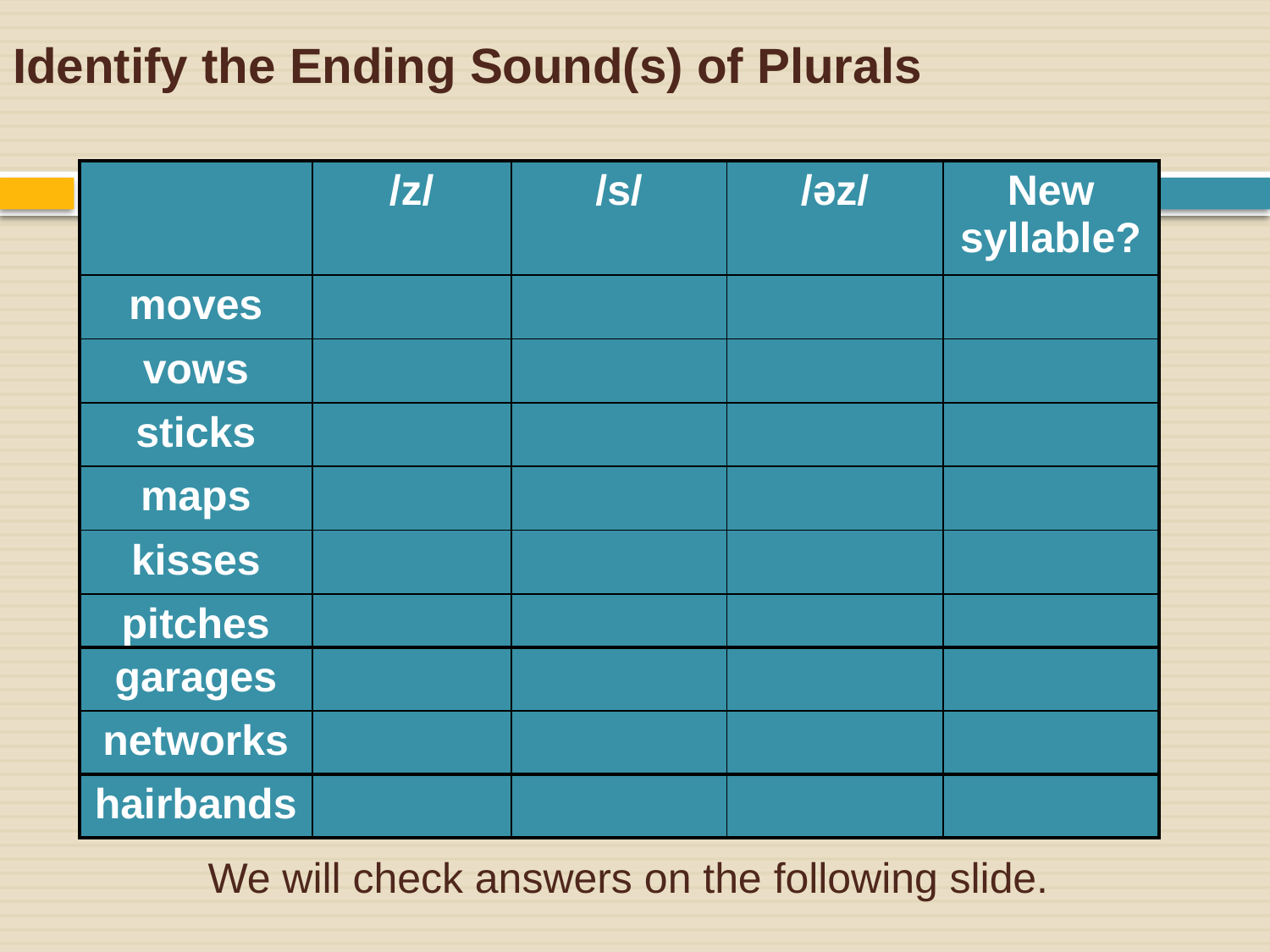

# Identify the Ending Sound(s) of Plurals
|  | /z/ | /s/ | /əz/ | New syllable? |
| --- | --- | --- | --- | --- |
| moves |  |  |  |  |
| vows |  |  |  |  |
| sticks |  |  |  |  |
| maps |  |  |  |  |
| kisses |  |  |  |  |
| pitches |  |  |  |  |
| garages |  |  |  |  |
| --- | --- | --- | --- | --- |
| networks |  |  |  |  |
| hairbands |  |  |  |  |
| --- | --- | --- | --- | --- |
We will check answers on the following slide.